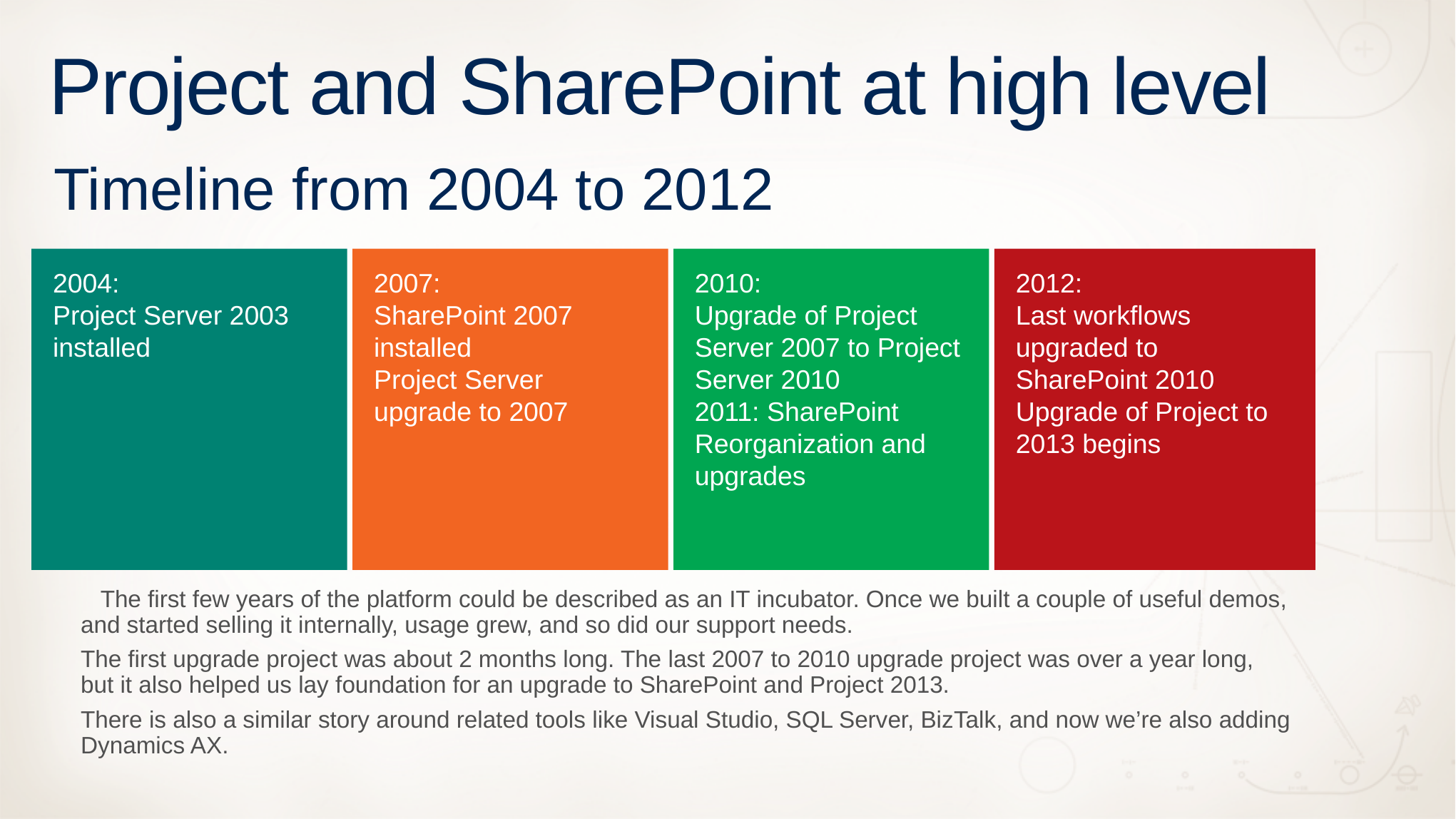

# Project and SharePoint at high level
Timeline from 2004 to 2012
2004:
Project Server 2003 installed

2007:
SharePoint 2007 installed
Project Server upgrade to 2007

2010:
Upgrade of Project Server 2007 to Project Server 2010
2011: SharePoint Reorganization and upgrades
2012:
Last workflows upgraded to SharePoint 2010
Upgrade of Project to 2013 begins

   The first few years of the platform could be described as an IT incubator. Once we built a couple of useful demos, and started selling it internally, usage grew, and so did our support needs.
The first upgrade project was about 2 months long. The last 2007 to 2010 upgrade project was over a year long, but it also helped us lay foundation for an upgrade to SharePoint and Project 2013.
There is also a similar story around related tools like Visual Studio, SQL Server, BizTalk, and now we’re also adding Dynamics AX.